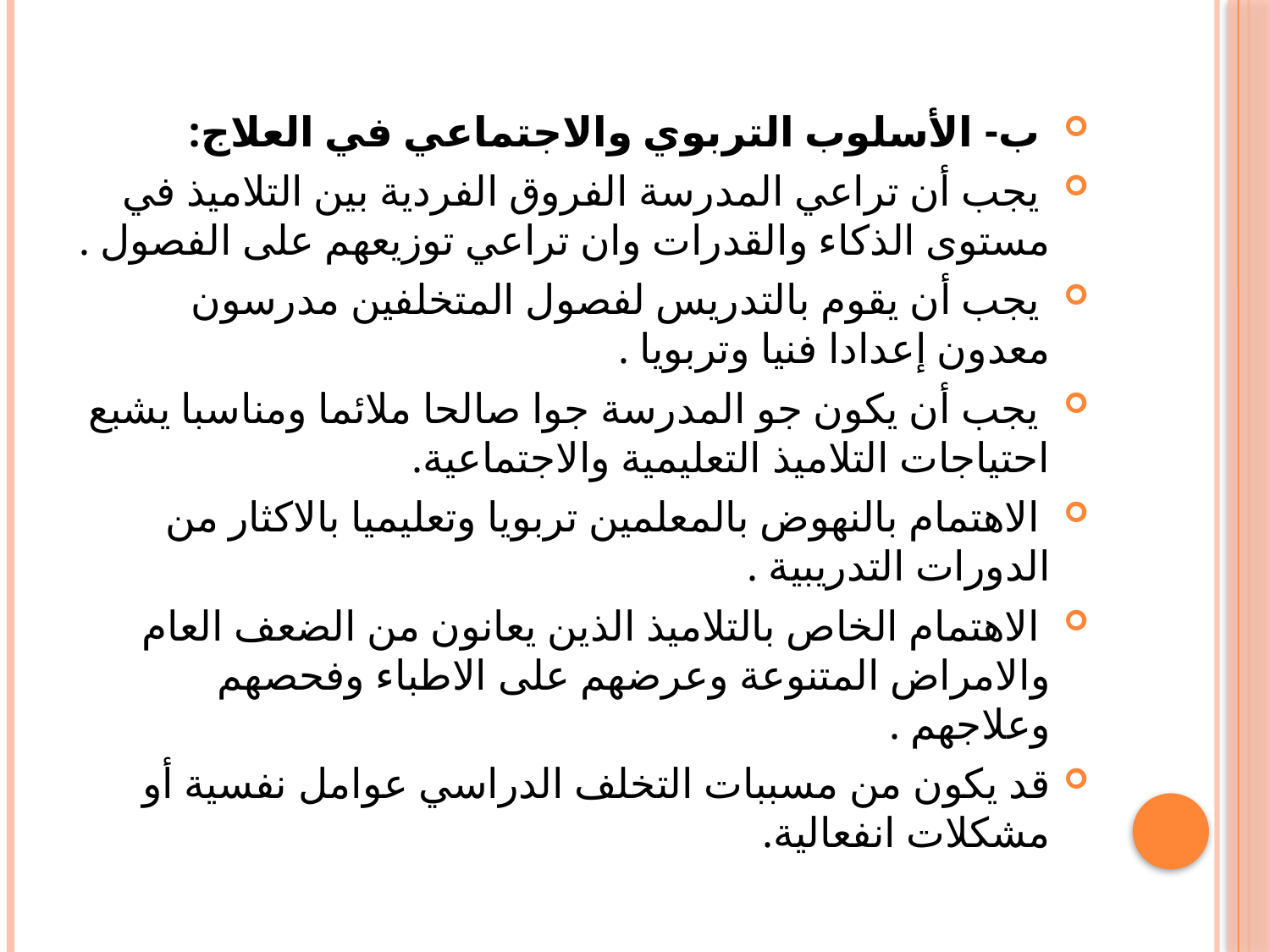

ب- الأسلوب التربوي والاجتماعي في العلاج:
 يجب أن تراعي المدرسة الفروق الفردية بين التلاميذ في مستوى الذكاء والقدرات وان تراعي توزيعهم على الفصول .
 يجب أن يقوم بالتدريس لفصول المتخلفين مدرسون معدون إعدادا فنيا وتربويا .
 يجب أن يكون جو المدرسة جوا صالحا ملائما ومناسبا يشبع احتياجات التلاميذ التعليمية والاجتماعية.
 الاهتمام بالنهوض بالمعلمين تربويا وتعليميا بالاكثار من الدورات التدريبية .
 الاهتمام الخاص بالتلاميذ الذين يعانون من الضعف العام والامراض المتنوعة وعرضهم على الاطباء وفحصهم وعلاجهم .
قد يكون من مسببات التخلف الدراسي عوامل نفسية أو مشكلات انفعالية.